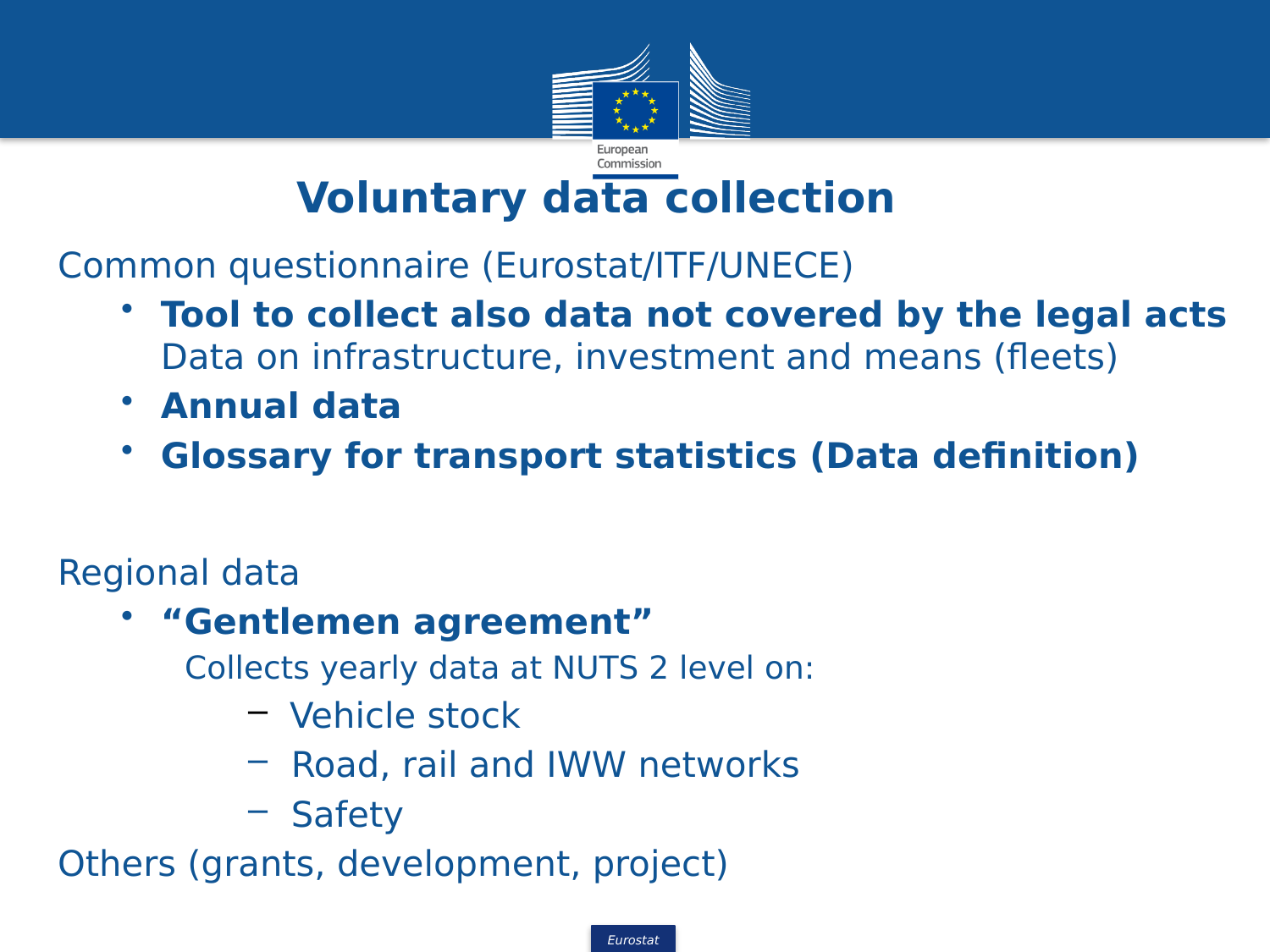

# Voluntary data collection
Common questionnaire (Eurostat/ITF/UNECE)
Tool to collect also data not covered by the legal acts Data on infrastructure, investment and means (fleets)
Annual data
Glossary for transport statistics (Data definition)

Regional data
“Gentlemen agreement”
Collects yearly data at NUTS 2 level on:
 Vehicle stock
 Road, rail and IWW networks
 Safety
Others (grants, development, project)